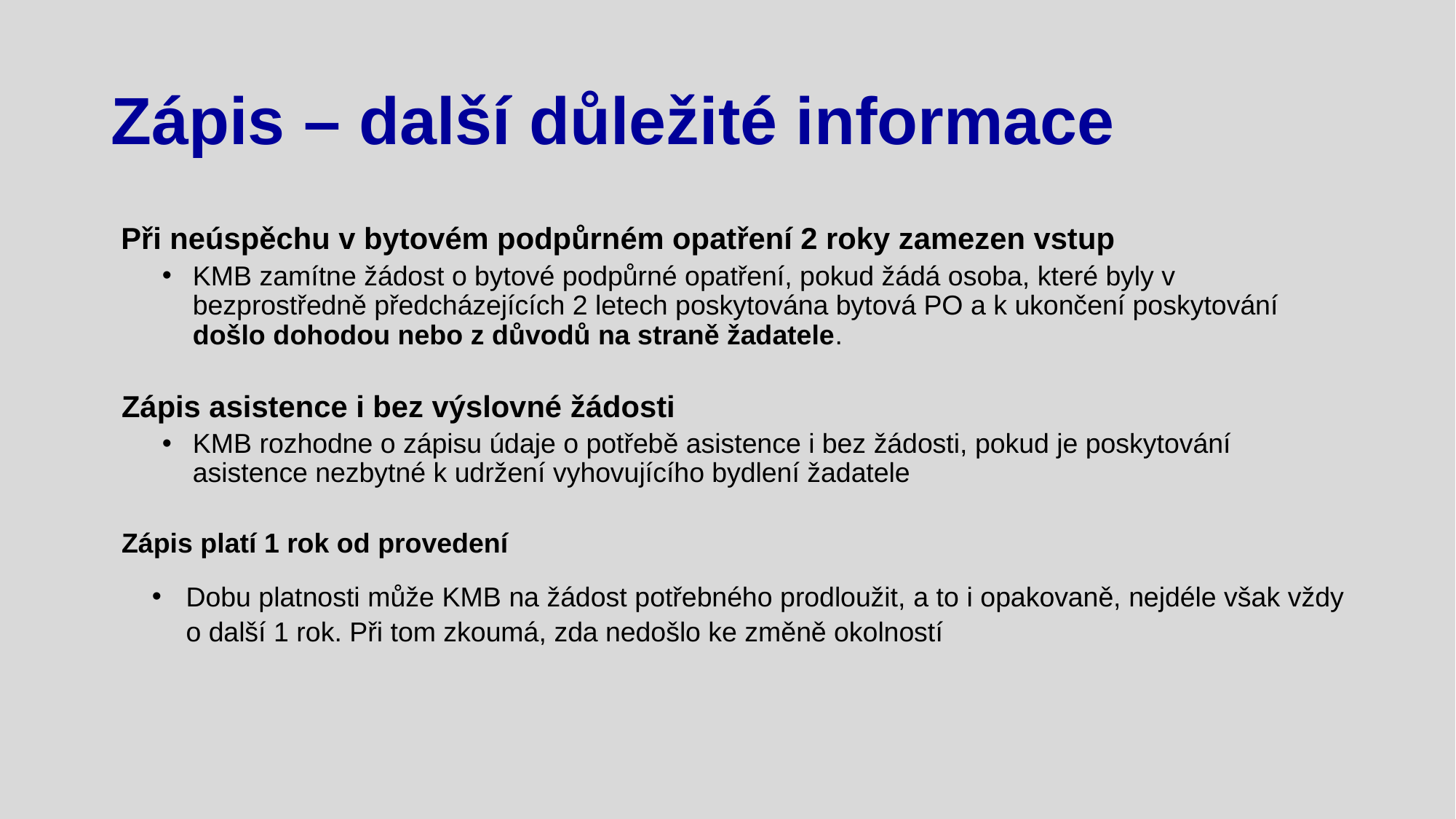

# Zápis – další důležité informace
Při neúspěchu v bytovém podpůrném opatření 2 roky zamezen vstup
KMB zamítne žádost o bytové podpůrné opatření, pokud žádá osoba, které byly v bezprostředně předcházejících 2 letech poskytována bytová PO a k ukončení poskytování došlo dohodou nebo z důvodů na straně žadatele.

Zápis asistence i bez výslovné žádosti
KMB rozhodne o zápisu údaje o potřebě asistence i bez žádosti, pokud je poskytování asistence nezbytné k udržení vyhovujícího bydlení žadatele

Zápis platí 1 rok od provedení
Dobu platnosti může KMB na žádost potřebného prodloužit, a to i opakovaně, nejdéle však vždy o další 1 rok. Při tom zkoumá, zda nedošlo ke změně okolností